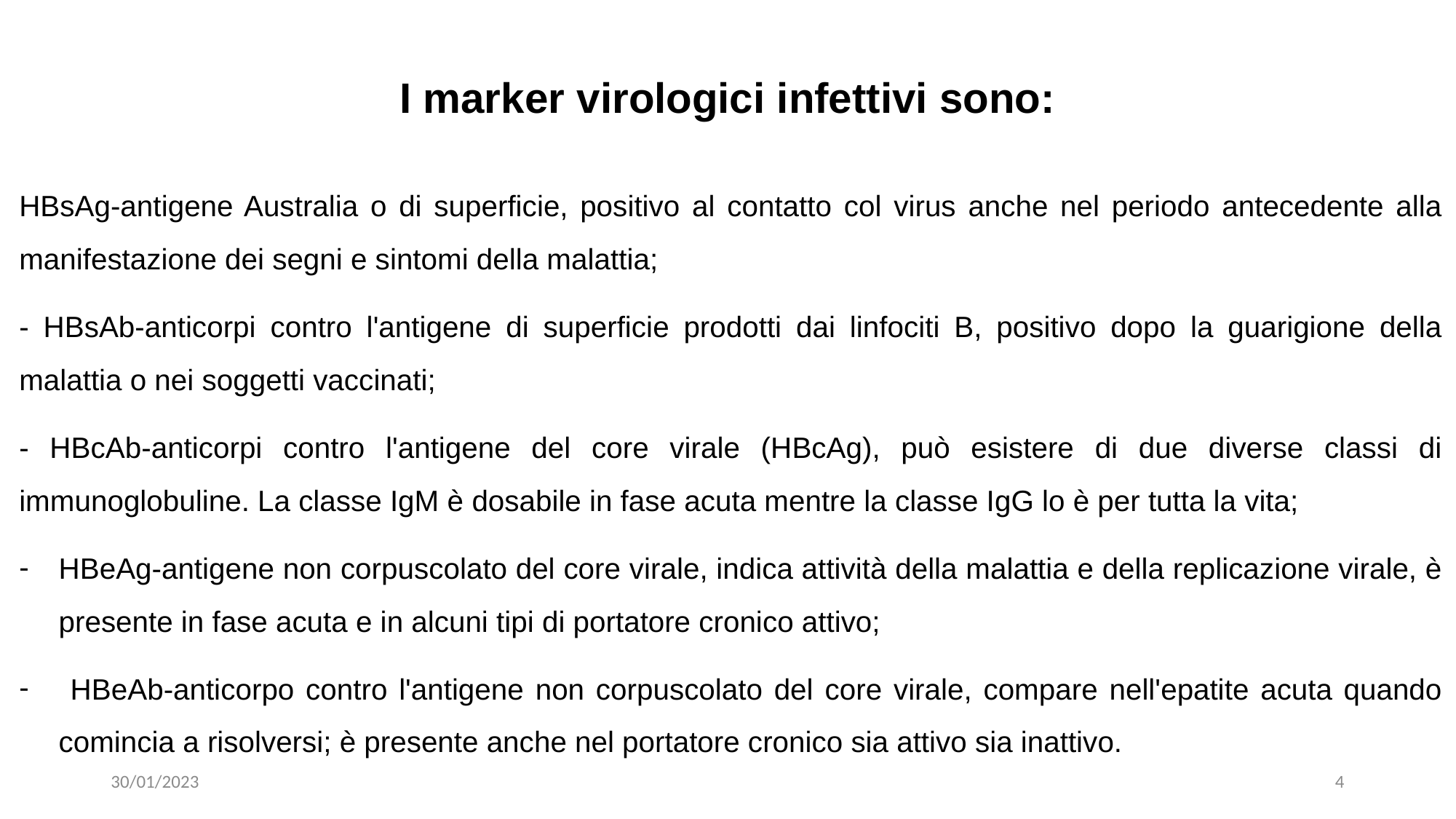

# I marker virologici infettivi sono:
HBsAg-antigene Australia o di superficie, positivo al contatto col virus anche nel periodo antecedente alla manifestazione dei segni e sintomi della malattia;
- HBsAb-anticorpi contro l'antigene di superficie prodotti dai linfociti B, positivo dopo la guarigione della malattia o nei soggetti vaccinati;
- HBcAb-anticorpi contro l'antigene del core virale (HBcAg), può esistere di due diverse classi di immunoglobuline. La classe IgM è dosabile in fase acuta mentre la classe IgG lo è per tutta la vita;
HBeAg-antigene non corpuscolato del core virale, indica attività della malattia e della replicazione virale, è presente in fase acuta e in alcuni tipi di portatore cronico attivo;
 HBeAb-anticorpo contro l'antigene non corpuscolato del core virale, compare nell'epatite acuta quando comincia a risolversi; è presente anche nel portatore cronico sia attivo sia inattivo.
30/01/2023

4